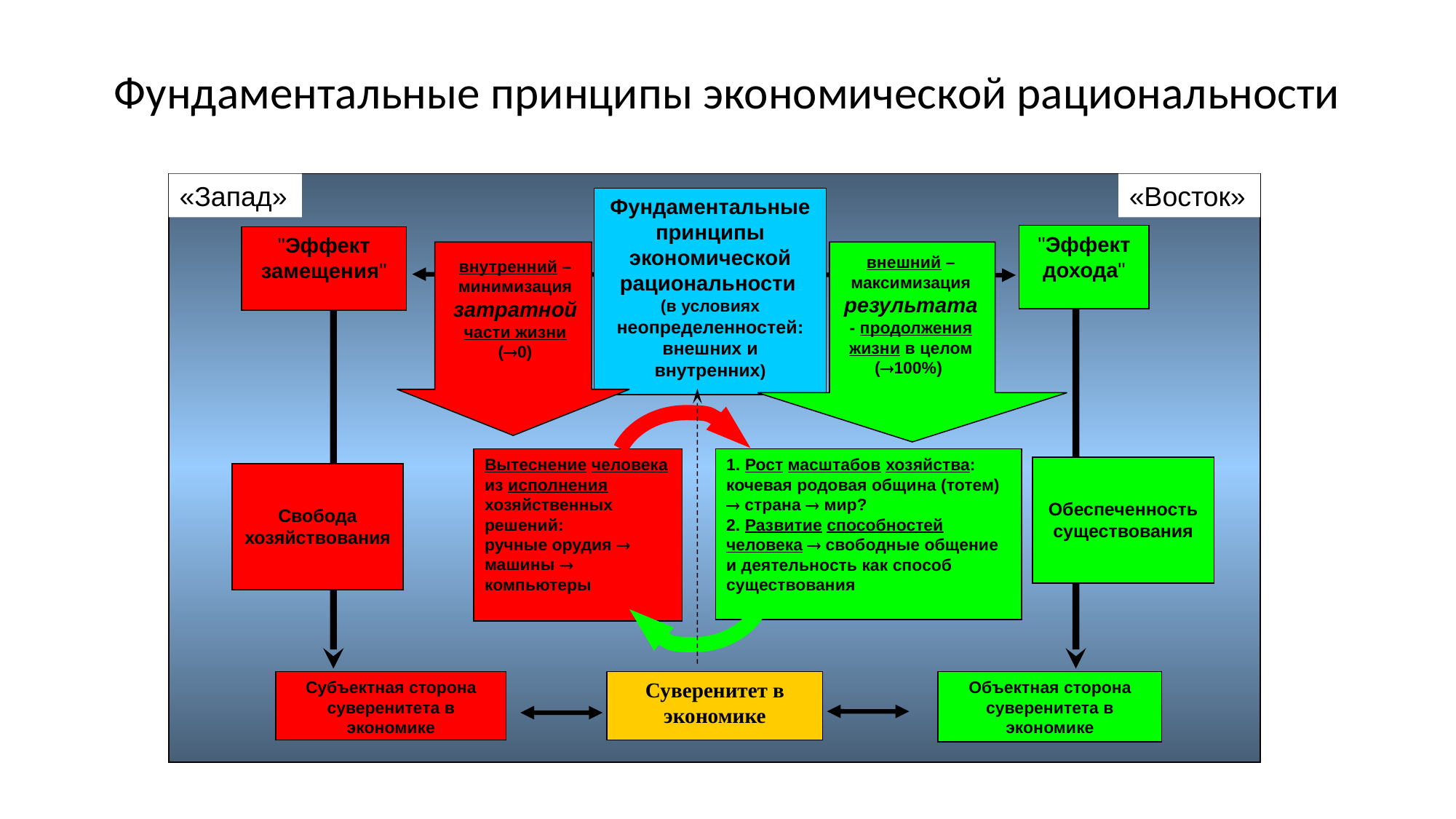

# Фундаментальные принципы экономической рациональности
«Запад»
«Восток»

Фундаментальные принципы экономической рациональности
(в условиях неопределенностей: внешних и внутренних)

"Эффект дохода"
"Эффект замещения"

внешний – максимизация результата - продолжения жизни в целом (→100%)
внутренний – минимизация затратной части жизни (→0)

Вытеснение человека из исполнения хозяйственных решений:
ручные орудия → машины →
компьютеры
1. Рост масштабов хозяйства: кочевая родовая община (тотем) → страна → мир?
2. Развитие способностей человека → свободные общение и деятельность как способ существования

Обеспеченность существования

Свобода хозяйствования

Объектная сторона суверенитета в экономике
Субъектная сторона суверенитета в экономике
Суверенитет в экономике